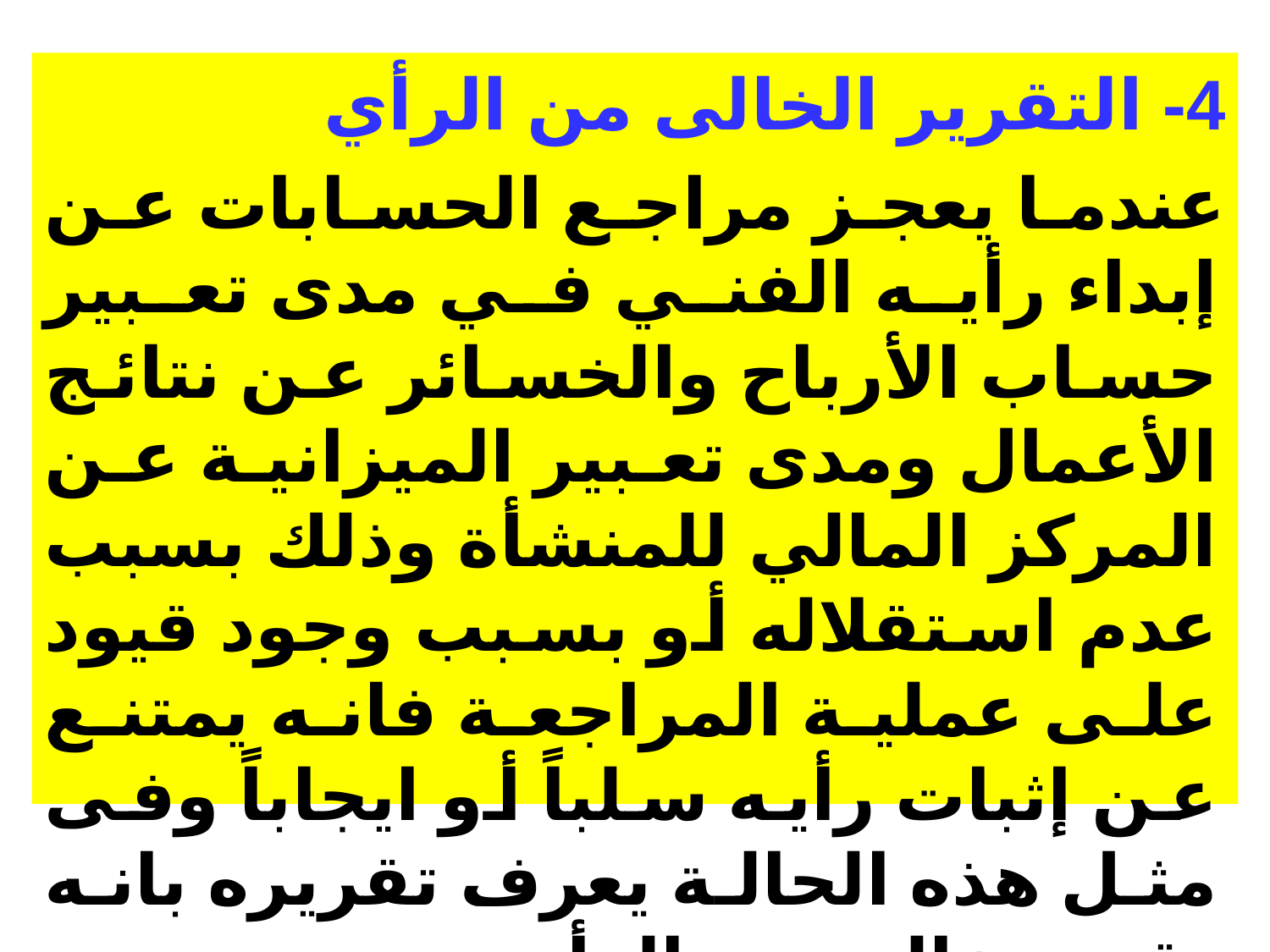

4- التقرير الخالى من الرأي
عندما يعجز مراجع الحسابات عن إبداء رأيه الفني في مدى تعبير حساب الأرباح والخسائر عن نتائج الأعمال ومدى تعبير الميزانية عن المركز المالي للمنشأة وذلك بسبب عدم استقلاله أو بسبب وجود قيود على عملية المراجعة فانه يمتنع عن إثبات رأيه سلباً أو ايجاباً وفى مثل هذه الحالة يعرف تقريره بانه تقرير خالى من الرأي .